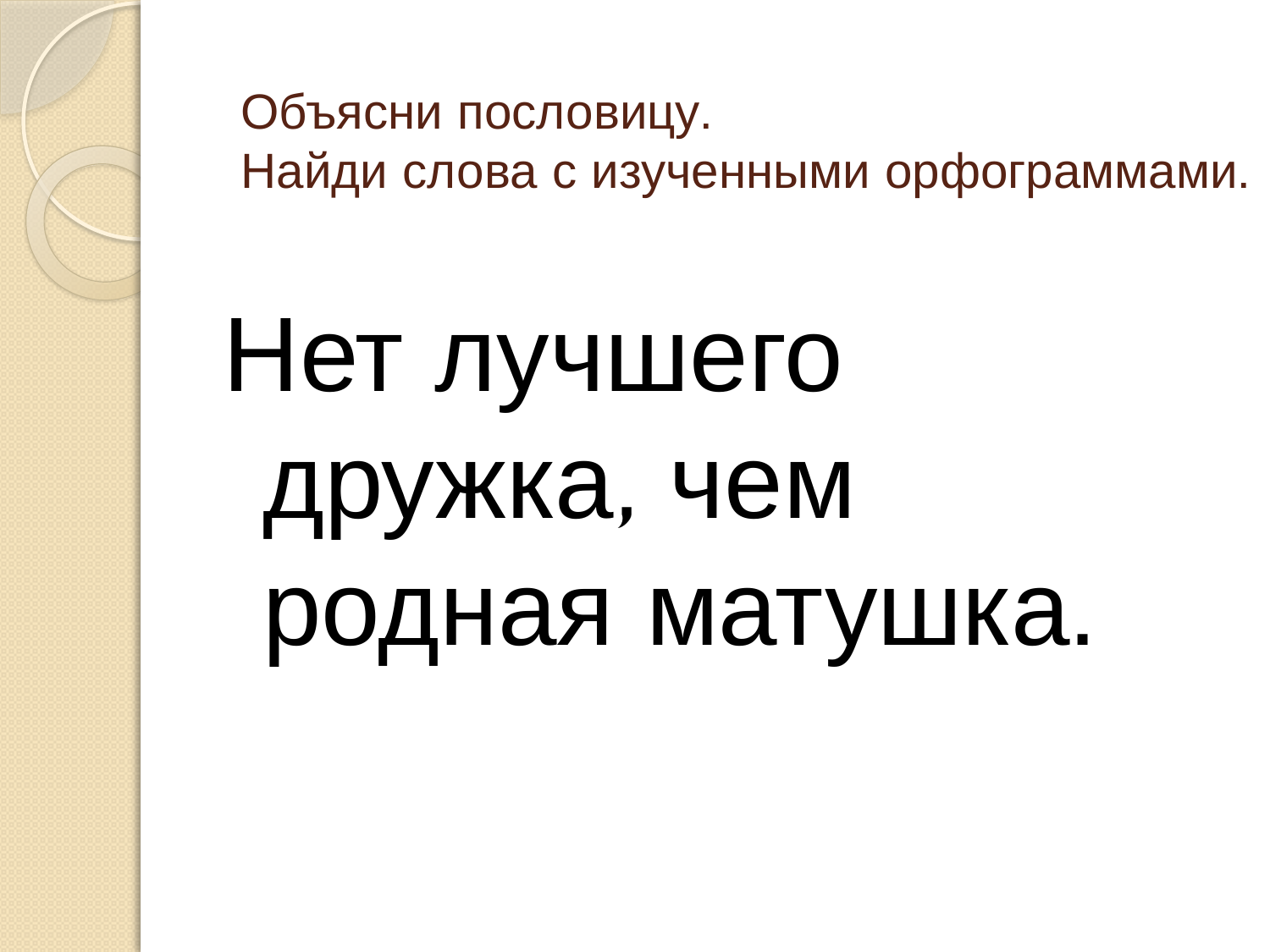

# Объясни пословицу. Найди слова с изученными орфограммами.

Нет лучшего дружка, чем родная матушка.